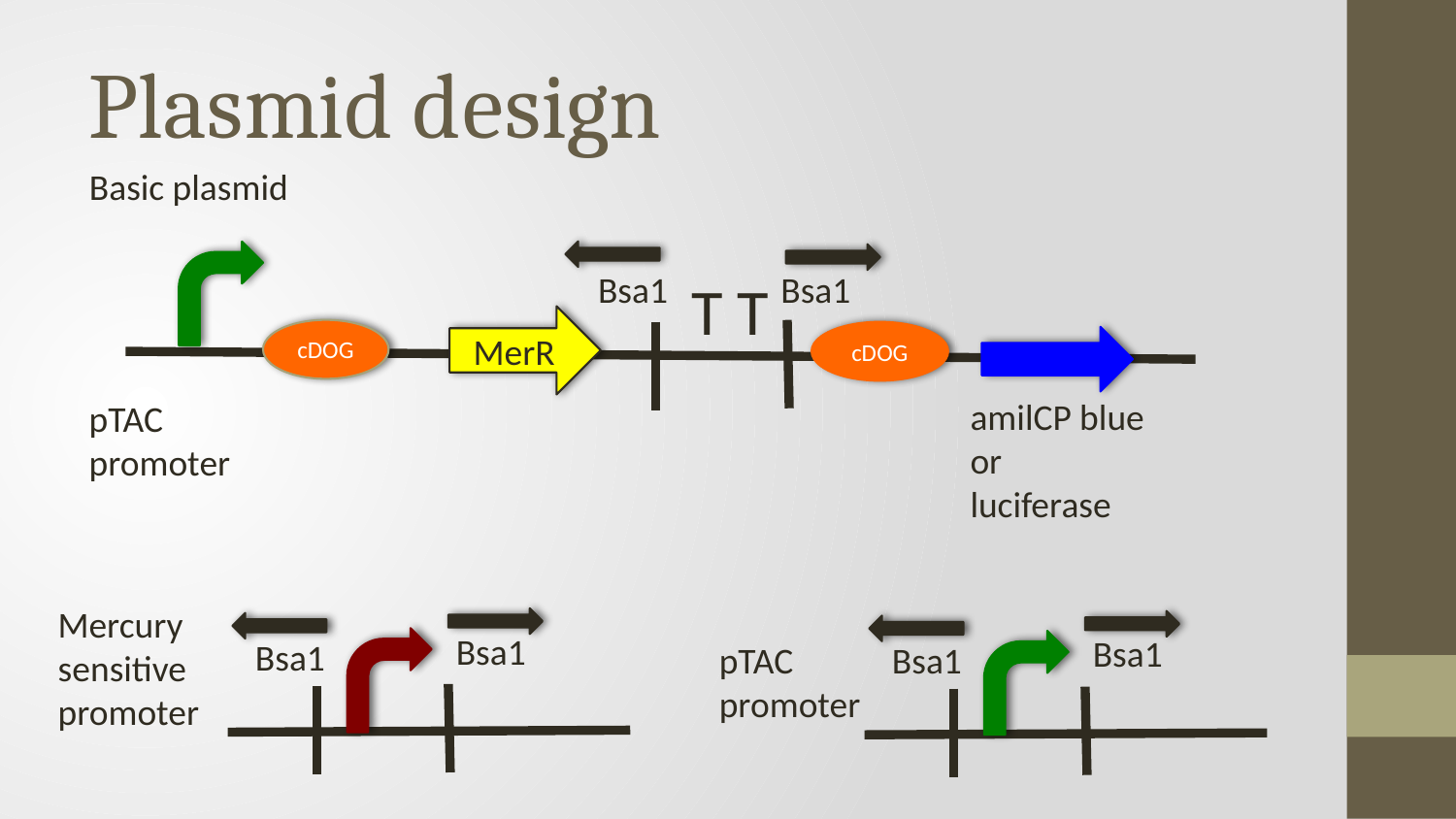

# Plasmid design
Basic plasmid

Bsa1
Bsa1
T T
MerR
cDOG
cDOG

amilCP blue or
luciferase
pTAC promoter
Mercury
sensitive promoter

Bsa1
Bsa1
Bsa1

pTAC promoter
Bsa1